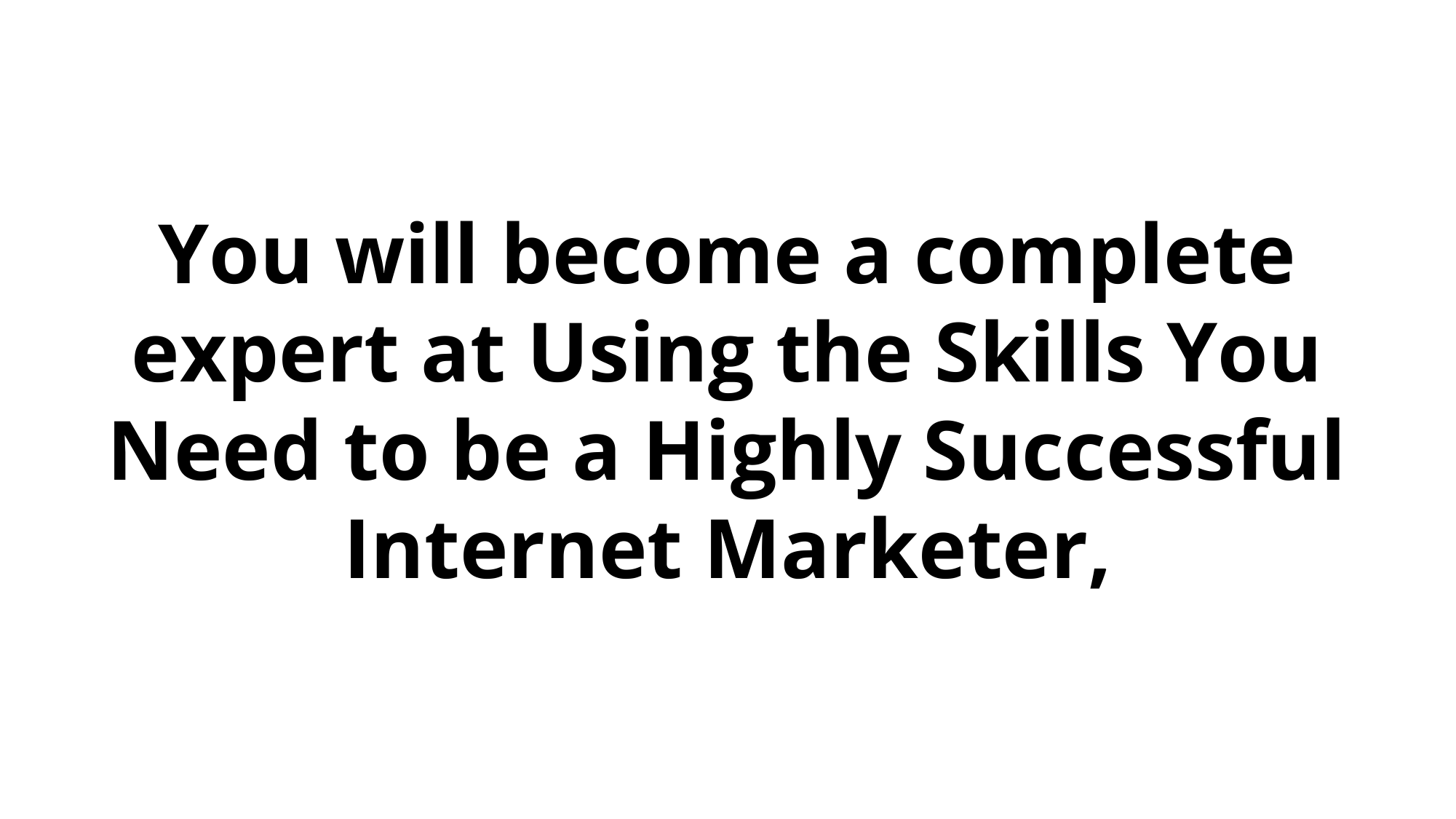

You will become a complete expert at Using the Skills You Need to be a Highly Successful Internet Marketer,